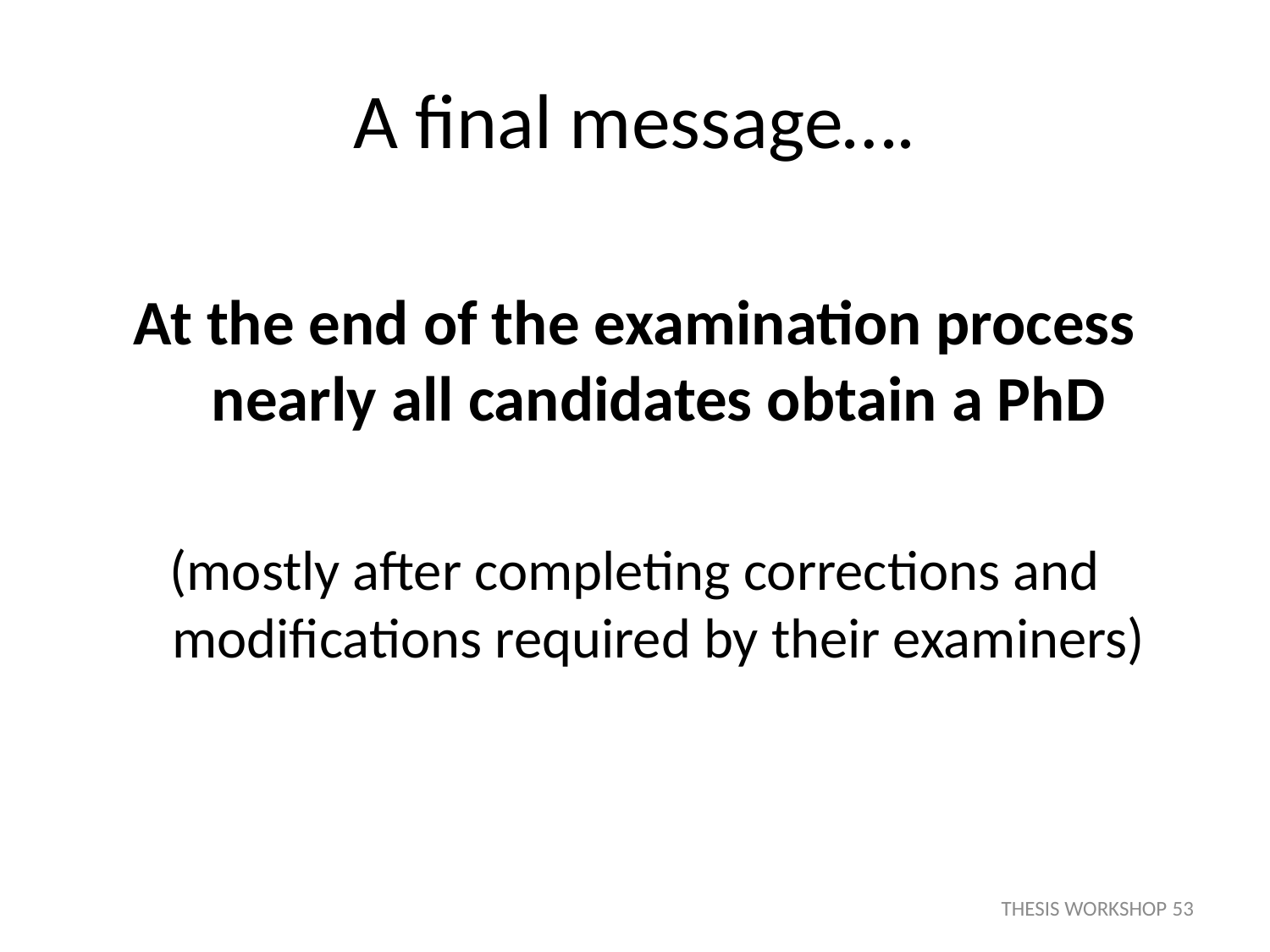

# A final message….
At the end of the examination process nearly all candidates obtain a PhD

(mostly after completing corrections and modifications required by their examiners)
THESIS WORKSHOP 53